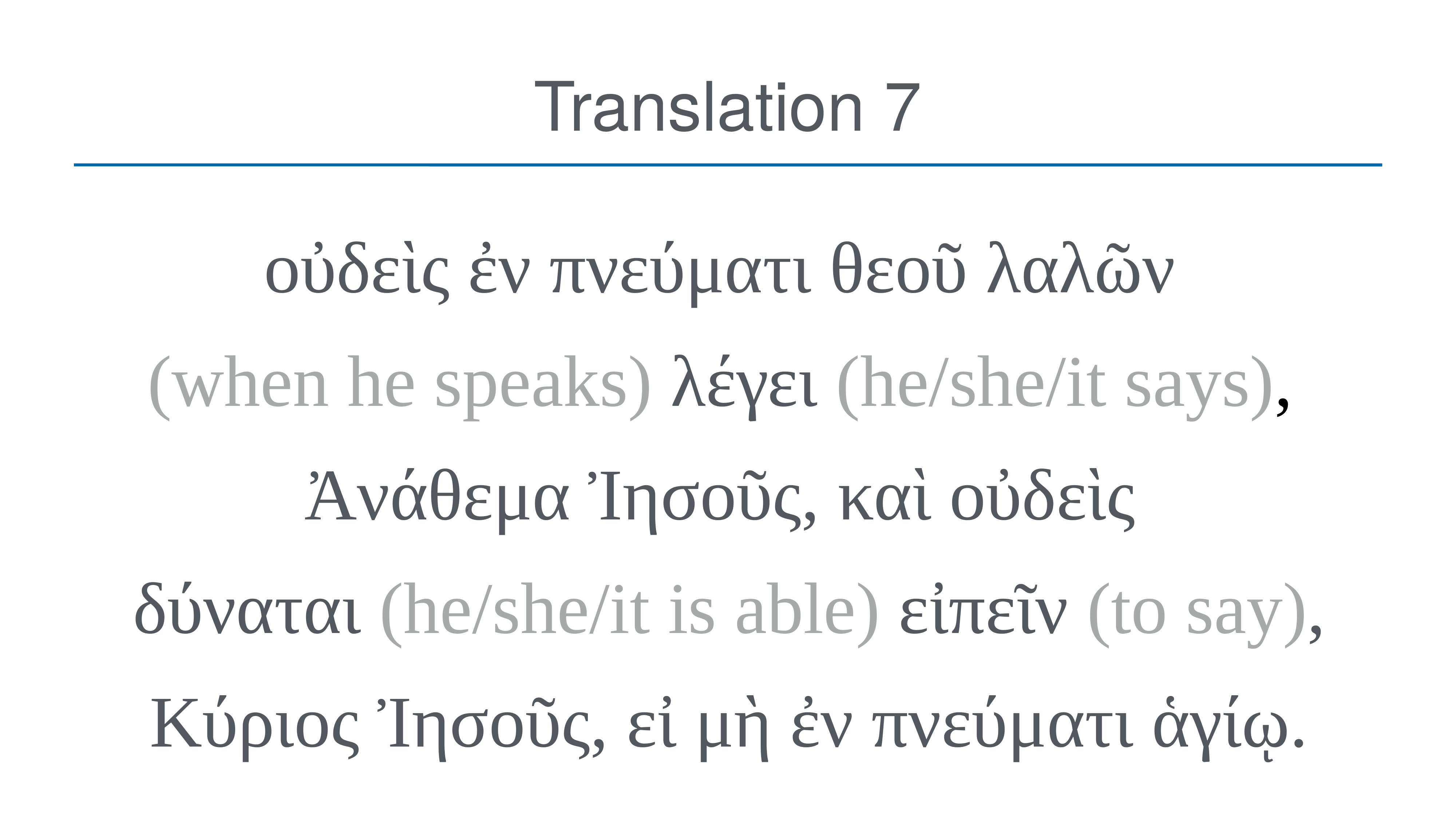

# Translation 7
οὐδεὶς ἐν πνεύματι θεοῦ λαλῶν
(when he speaks) λέγει (he/she/it says),
Ἀνάθεμα Ἰησοῦς, καὶ οὐδεὶς
δύναται (he/she/it is able) εἰπεῖν (to say), Κύριος Ἰησοῦς, εἰ μὴ ἐν πνεύματι ἁγίῳ.